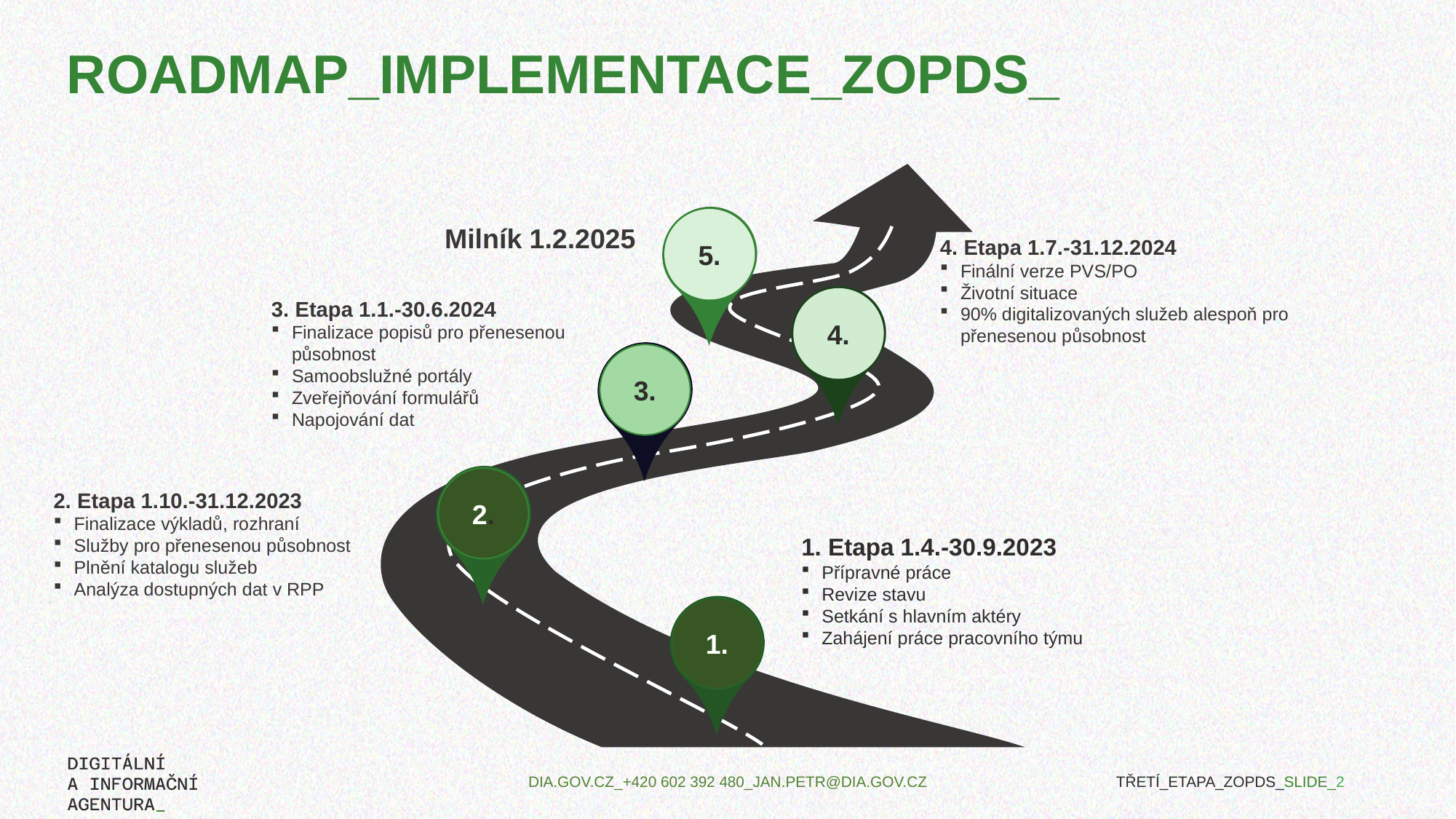

# ROADMAP_IMPLEMENTACE_ZOPDS_

5.
Milník 1.2.2025

4. Etapa 1.7.-31.12.2024
Finální verze PVS/PO
Životní situace
90% digitalizovaných služeb alespoň pro přenesenou působnost

4.
3. Etapa 1.1.-30.6.2024
Finalizace popisů pro přenesenou působnost
Samoobslužné portály
Zveřejňování formulářů
Napojování dat

3.

2.
2. Etapa 1.10.-31.12.2023
Finalizace výkladů, rozhraní
Služby pro přenesenou působnost
Plnění katalogu služeb
Analýza dostupných dat v RPP

1. Etapa 1.4.-30.9.2023
Přípravné práce
Revize stavu
Setkání s hlavním aktéry
Zahájení práce pracovního týmu

1.
TŘETÍ_ETAPA_ZOPDS_SLIDE_2
DIA.GOV.CZ_+420 602 392 480_JAN.PETR@DIA.GOV.CZ